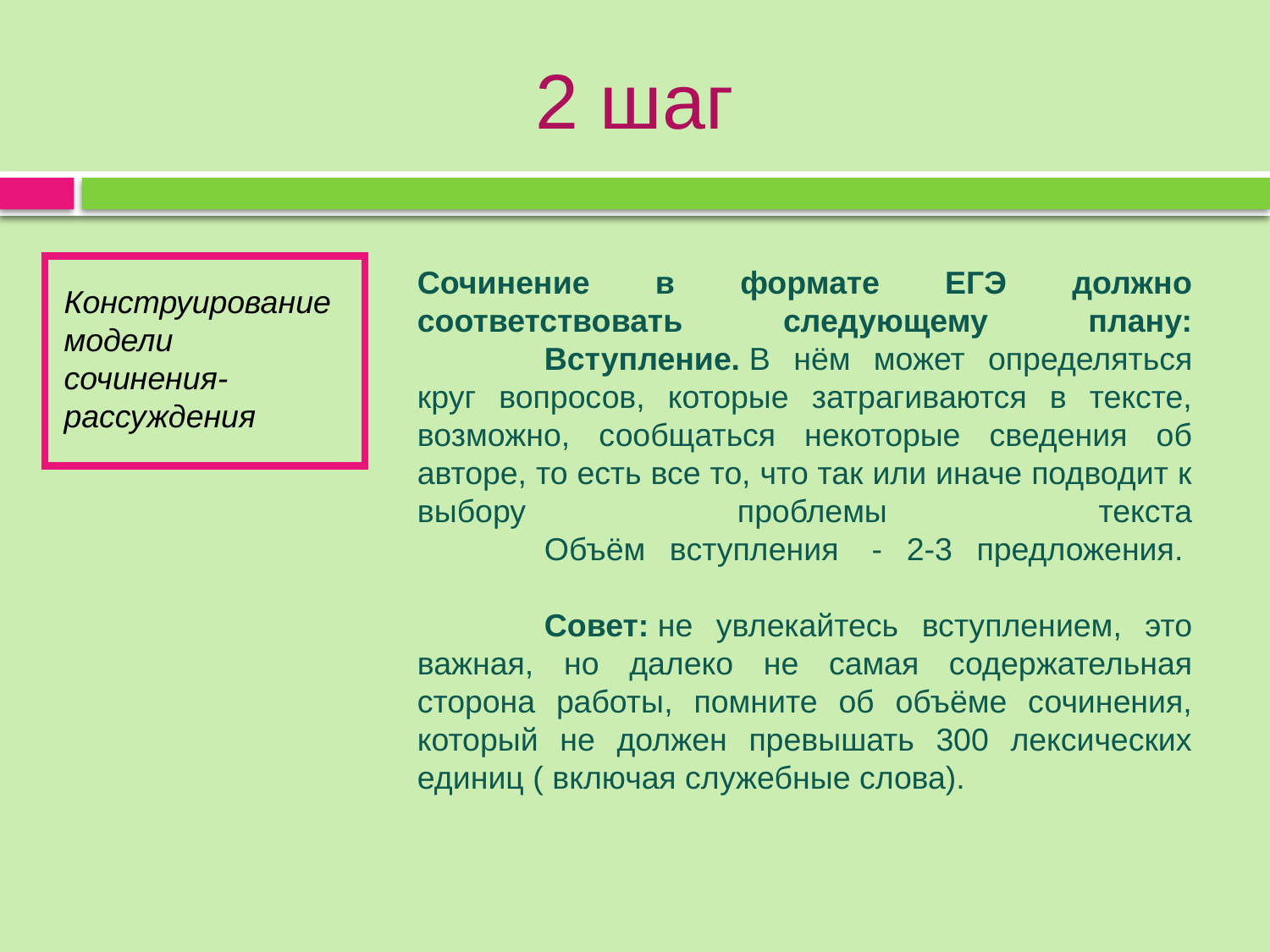

#
2 шаг
Конструирование модели сочинения-рассуждения

Сочинение в формате ЕГЭ должно соответствовать следующему плану:
	Вступление. В нём может определяться круг вопросов, которые затрагиваются в тексте, возможно, сообщаться некоторые сведения об авторе, то есть все то, что так или иначе подводит к выбору проблемы текста
	Объём вступления  - 2-3 предложения.
	Совет: не увлекайтесь вступлением, это важная, но далеко не самая содержательная сторона работы, помните об объёме сочинения, который не должен превышать 300 лексических единиц ( включая служебные слова).